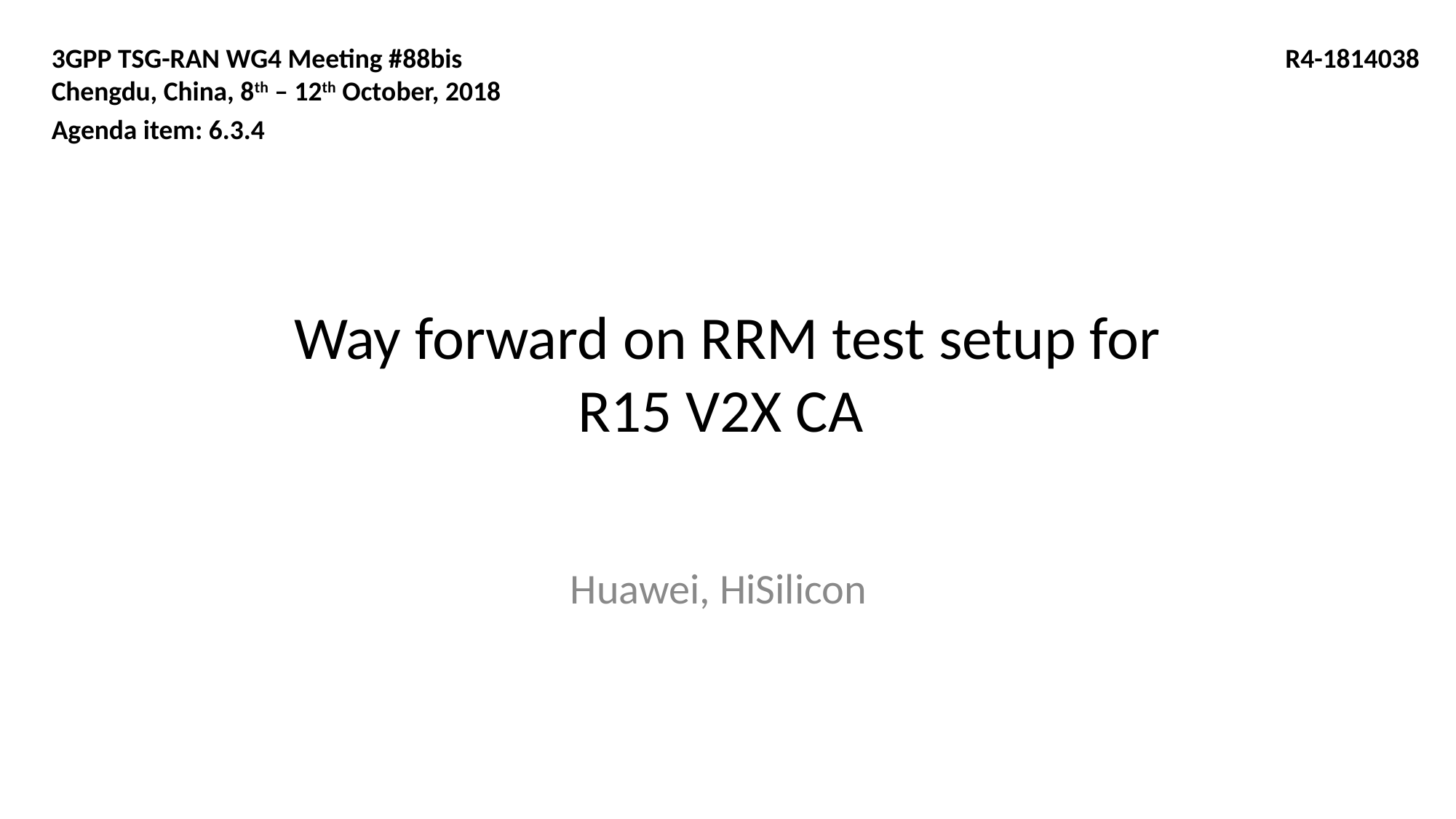

3GPP TSG-RAN WG4 Meeting #88bis
Chengdu, China, 8th – 12th October, 2018
Agenda item: 6.3.4
R4-1814038
# Way forward on RRM test setup for R15 V2X CA
Huawei, HiSilicon